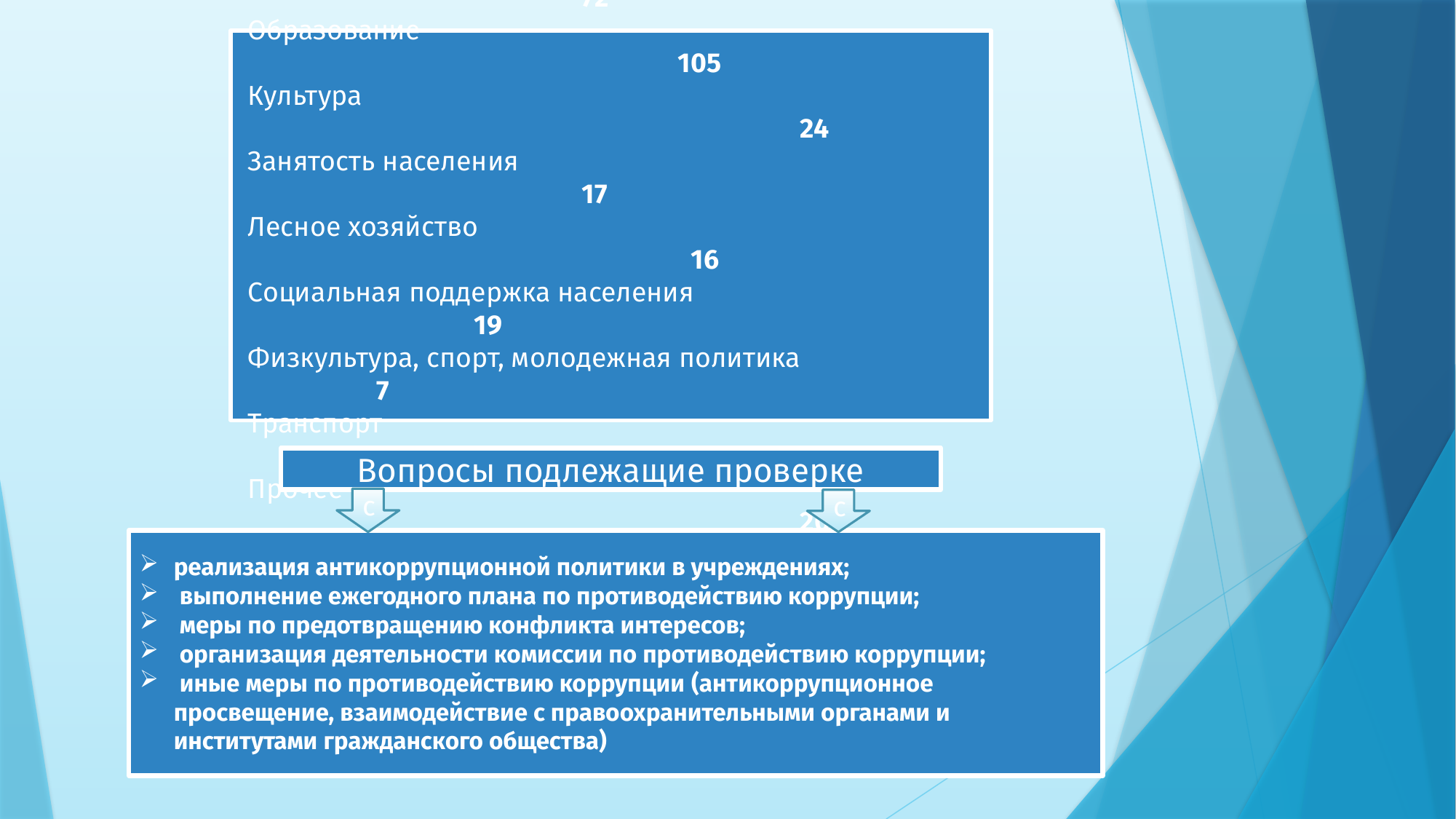

Охвачено проверкой:
 Здравоохранение              			  			  72
 Образование   						 			105
 Культура							   			  24
 Занятость населения				    			  17
 Лесное хозяйство								  16
 Социальная поддержка населения 	 			  19
 Физкультура, спорт, молодежная политика	  	    7
 Транспорт				   						    4
 Прочее					  						  20

Вопросы подлежащие проверке
с
с

реализация антикоррупционной политики в учреждениях;
 выполнение ежегодного плана по противодействию коррупции;
 меры по предотвращению конфликта интересов;
 организация деятельности комиссии по противодействию коррупции;
 иные меры по противодействию коррупции (антикоррупционное   просвещение, взаимодействие с правоохранительными органами и институтами гражданского общества)